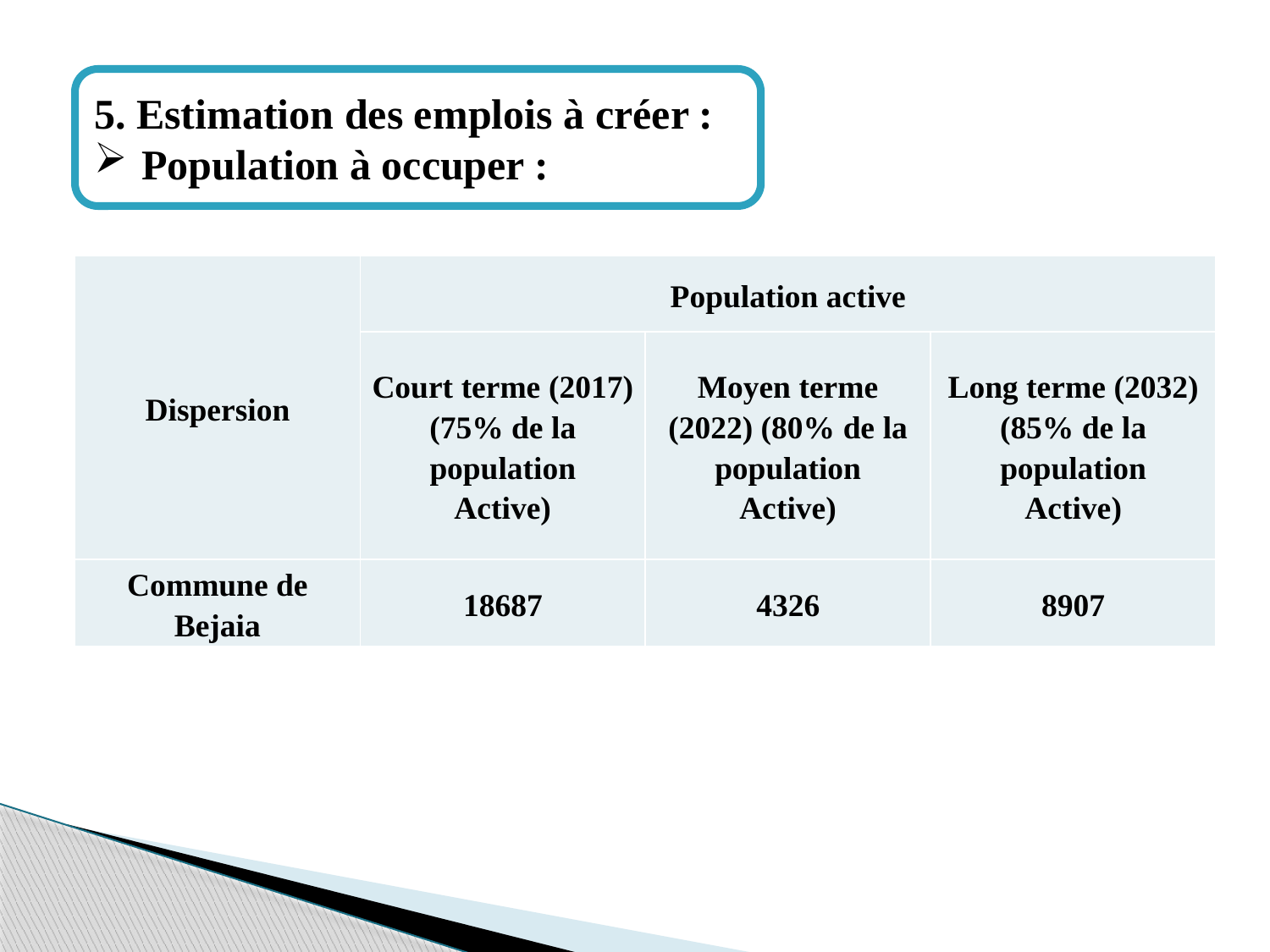

5. Estimation des emplois à créer :
Population à occuper :
| Dispersion | Population active |  |  |
| --- | --- | --- | --- |
|  | Court terme (2017) (75% de la population Active) | Moyen terme (2022) (80% de la population Active) | Long terme (2032) (85% de la population Active) |
| Commune de Bejaia | 18687 | 4326 | 8907 |